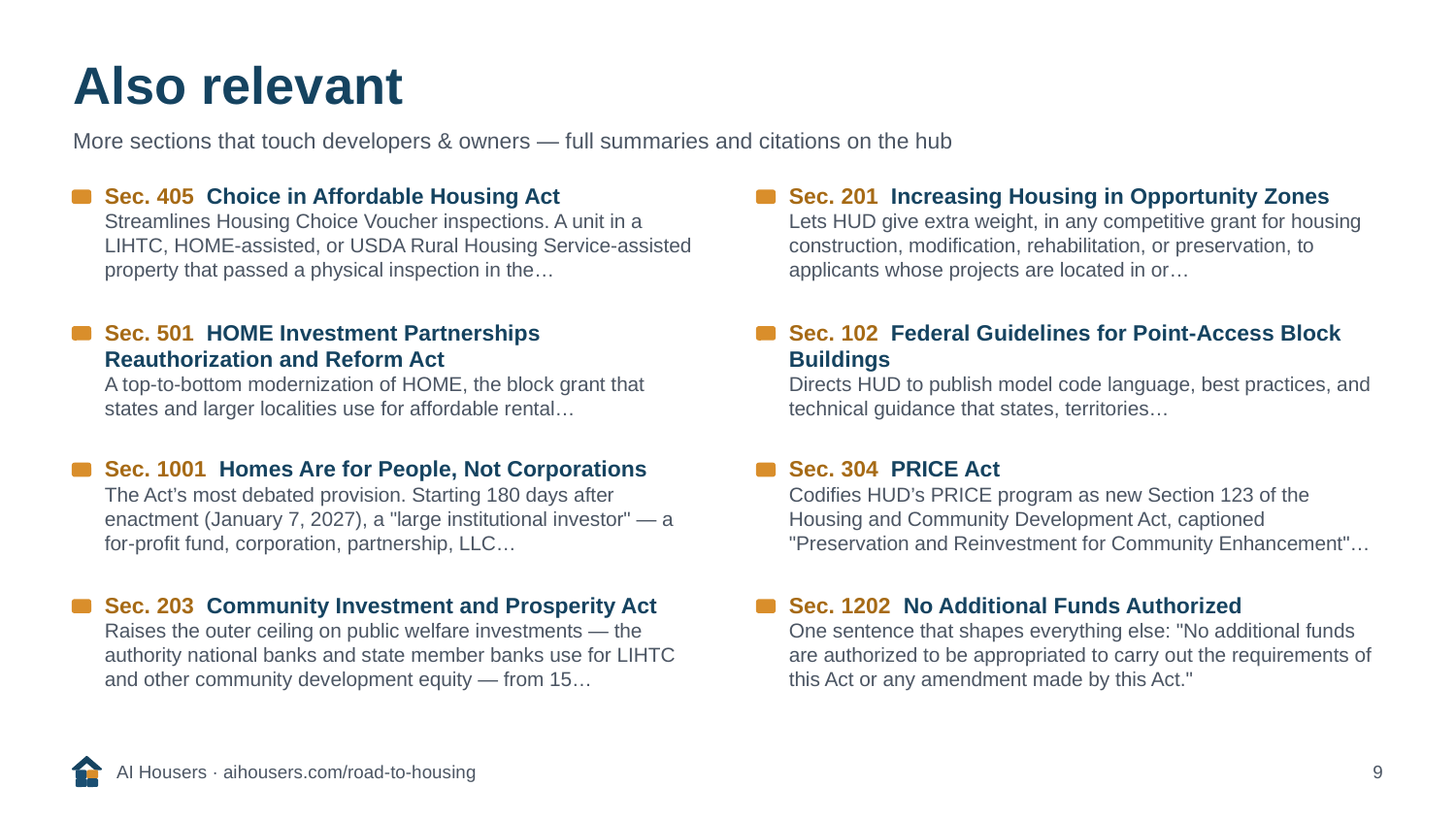

Also relevant
More sections that touch developers & owners — full summaries and citations on the hub
Sec. 405  Choice in Affordable Housing Act
Streamlines Housing Choice Voucher inspections. A unit in a LIHTC, HOME-assisted, or USDA Rural Housing Service-assisted property that passed a physical inspection in the…
Sec. 201  Increasing Housing in Opportunity Zones
Lets HUD give extra weight, in any competitive grant for housing construction, modification, rehabilitation, or preservation, to applicants whose projects are located in or…

Sec. 501  HOME Investment Partnerships Reauthorization and Reform Act
A top-to-bottom modernization of HOME, the block grant that states and larger localities use for affordable rental…
Sec. 102  Federal Guidelines for Point-Access Block Buildings
Directs HUD to publish model code language, best practices, and technical guidance that states, territories…

Sec. 1001  Homes Are for People, Not Corporations
The Act’s most debated provision. Starting 180 days after enactment (January 7, 2027), a "large institutional investor" — a for-profit fund, corporation, partnership, LLC…
Sec. 304  PRICE Act
Codifies HUD’s PRICE program as new Section 123 of the Housing and Community Development Act, captioned "Preservation and Reinvestment for Community Enhancement"…

Sec. 203  Community Investment and Prosperity Act
Raises the outer ceiling on public welfare investments — the authority national banks and state member banks use for LIHTC and other community development equity — from 15…
Sec. 1202  No Additional Funds Authorized
One sentence that shapes everything else: "No additional funds are authorized to be appropriated to carry out the requirements of this Act or any amendment made by this Act."

AI Housers · aihousers.com/road-to-housing
9